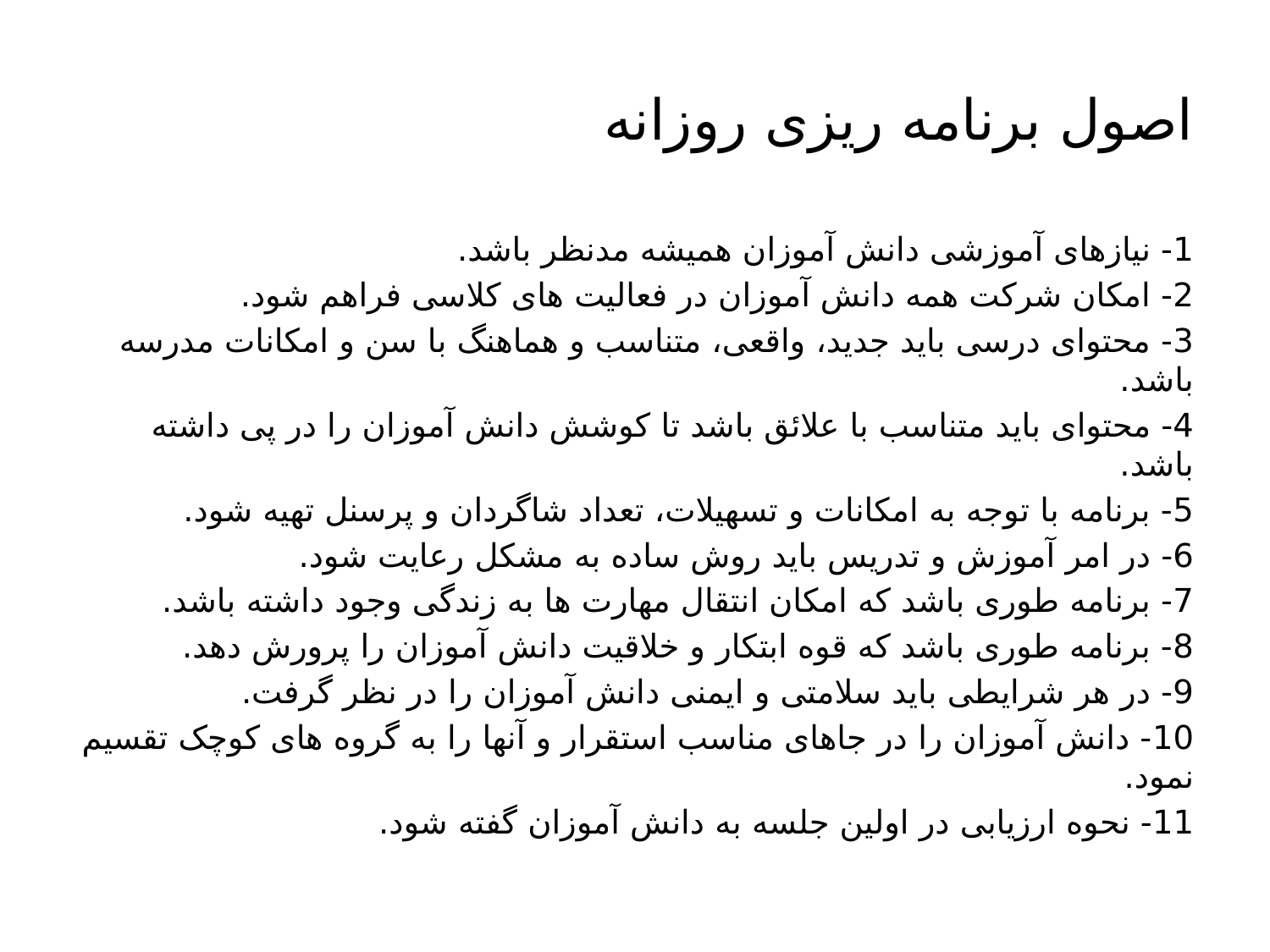

# اصول برنامه ریزی روزانه
1- نیازهای آموزشی دانش آموزان همیشه مدنظر باشد.
2- امکان شرکت همه دانش آموزان در فعالیت های کلاسی فراهم شود.
3- محتوای درسی باید جدید، واقعی، متناسب و هماهنگ با سن و امکانات مدرسه باشد.
4- محتوای باید متناسب با علائق باشد تا کوشش دانش آموزان را در پی داشته باشد.
5- برنامه با توجه به امکانات و تسهیلات، تعداد شاگردان و پرسنل تهیه شود.
6- در امر آموزش و تدریس باید روش ساده به مشکل رعایت شود.
7- برنامه طوری باشد که امکان انتقال مهارت ها به زندگی وجود داشته باشد.
8- برنامه طوری باشد که قوه ابتکار و خلاقیت دانش آموزان را پرورش دهد.
9- در هر شرایطی باید سلامتی و ایمنی دانش آموزان را در نظر گرفت.
10- دانش آموزان را در جاهای مناسب استقرار و آنها را به گروه های کوچک تقسیم نمود.
11- نحوه ارزیابی در اولین جلسه به دانش آموزان گفته شود.